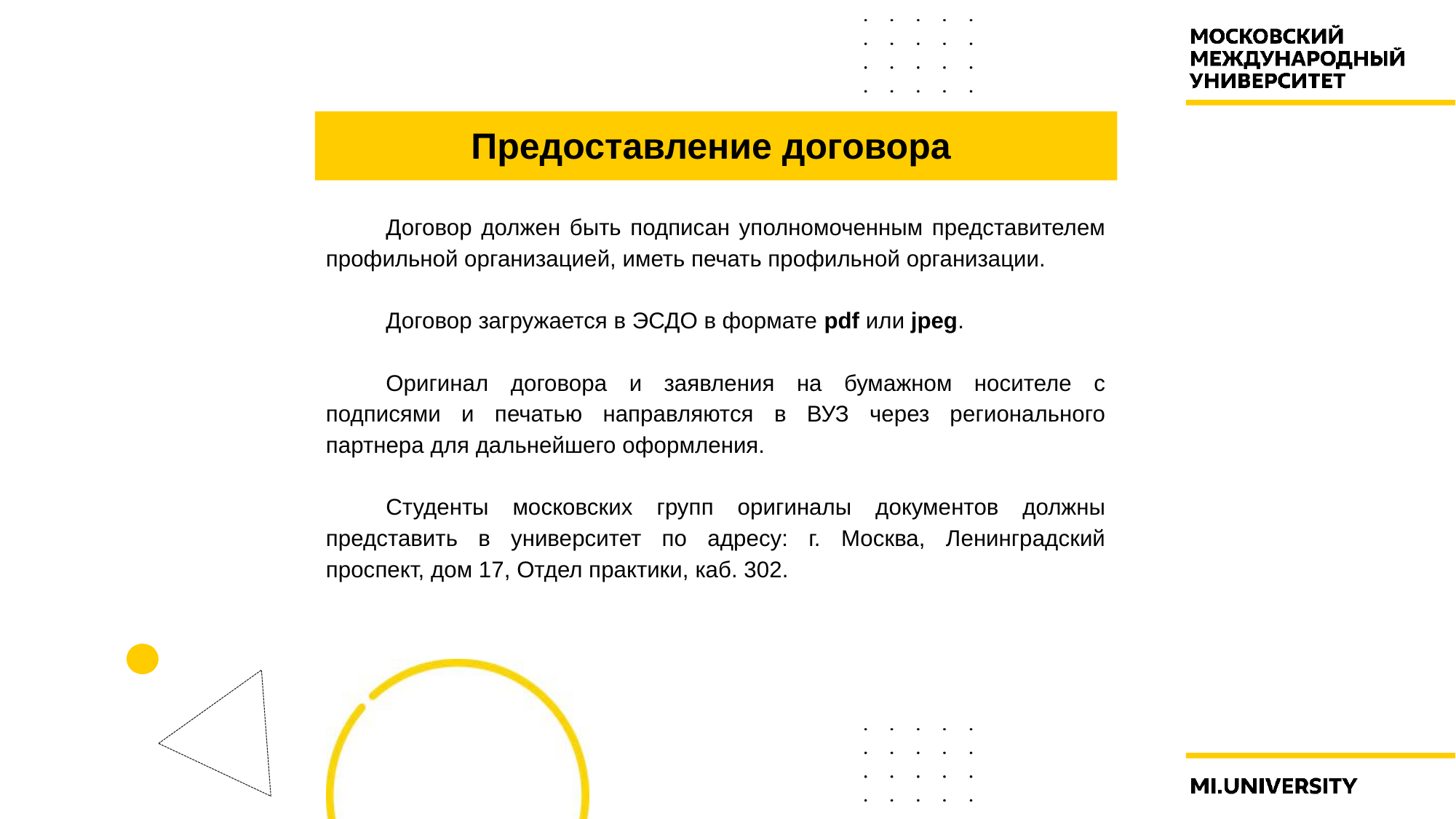

# Предоставление договора
Договор должен быть подписан уполномоченным представителем профильной организацией, иметь печать профильной организации.

Договор загружается в ЭСДО в формате pdf или jpeg.

Оригинал договора и заявления на бумажном носителе с подписями и печатью направляются в ВУЗ через регионального партнера для дальнейшего оформления.

Студенты московских групп оригиналы документов должны представить в университет по адресу: г. Москва, Ленинградский проспект, дом 17, Отдел практики, каб. 302.